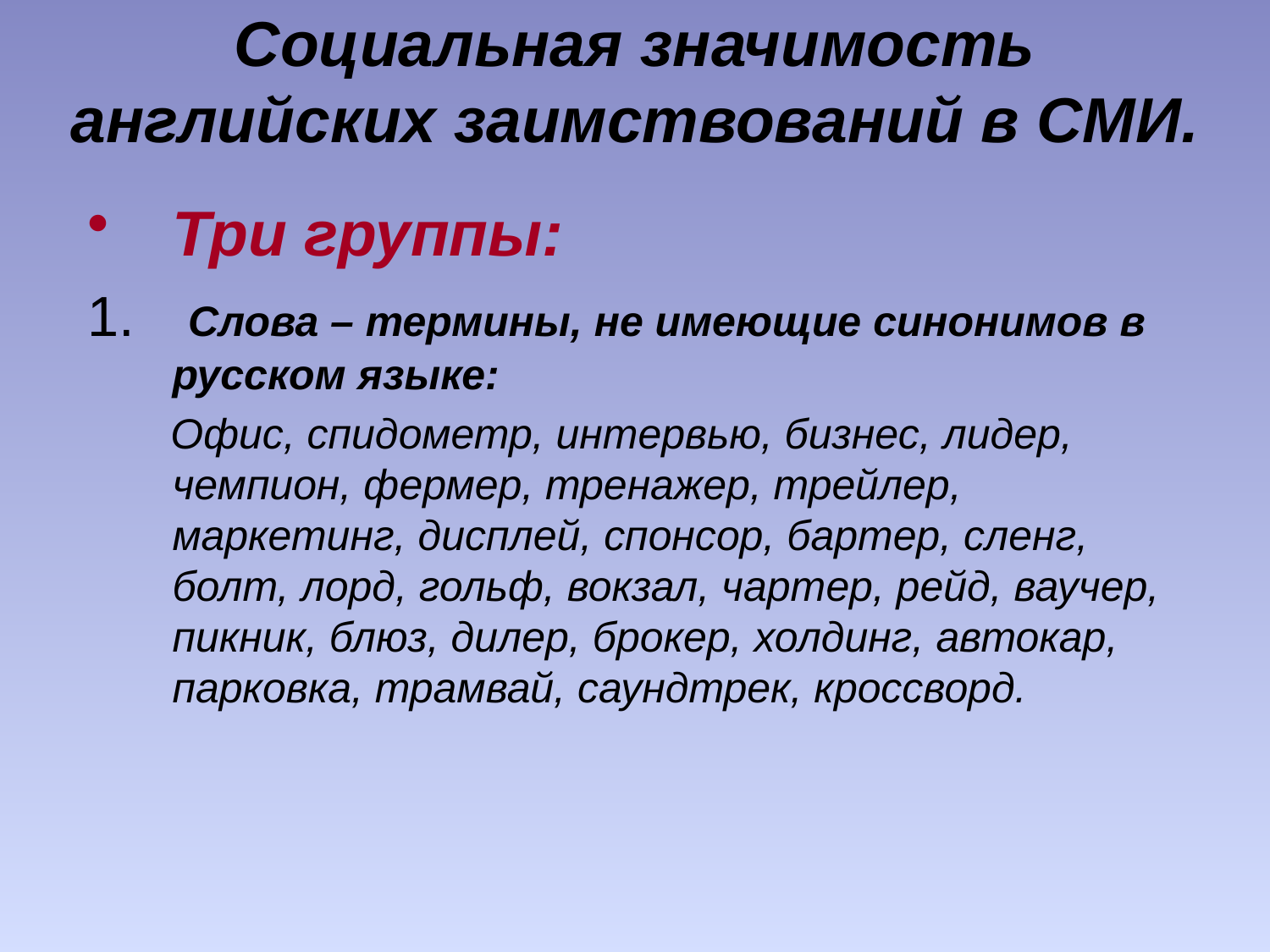

# Социальная значимость английских заимствований в СМИ.
Три группы:
 Слова – термины, не имеющие синонимов в русском языке:
       Офис, спидометр, интервью, бизнес, лидер, чемпион, фермер, тренажер, трейлер, маркетинг, дисплей, спонсор, бартер, сленг, болт, лорд, гольф, вокзал, чартер, рейд, ваучер, пикник, блюз, дилер, брокер, холдинг, автокар, парковка, трамвай, саундтрек, кроссворд.